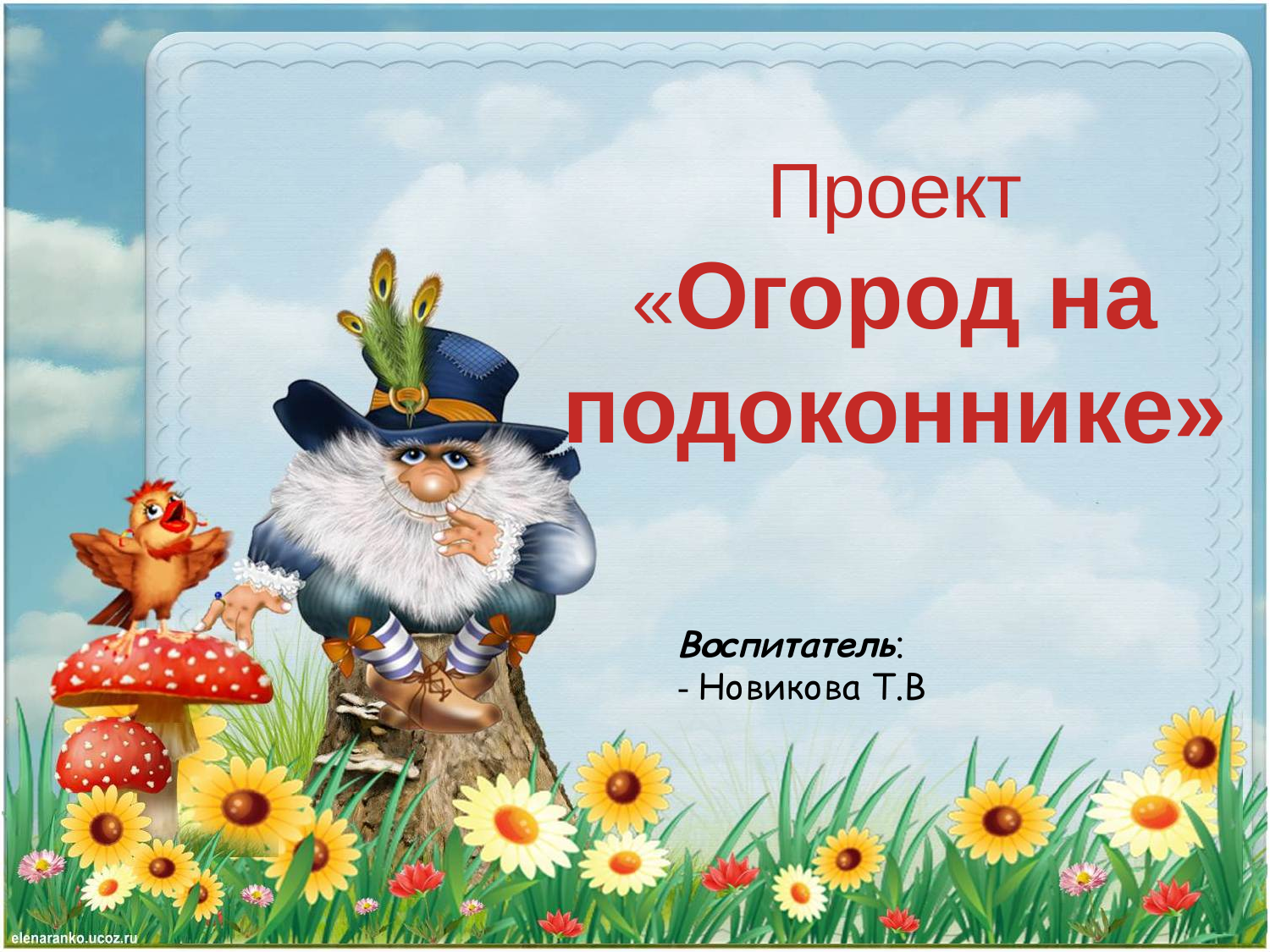

# Проект «Огород на подоконнике»
Воспитатель:
- Новикова Т.В